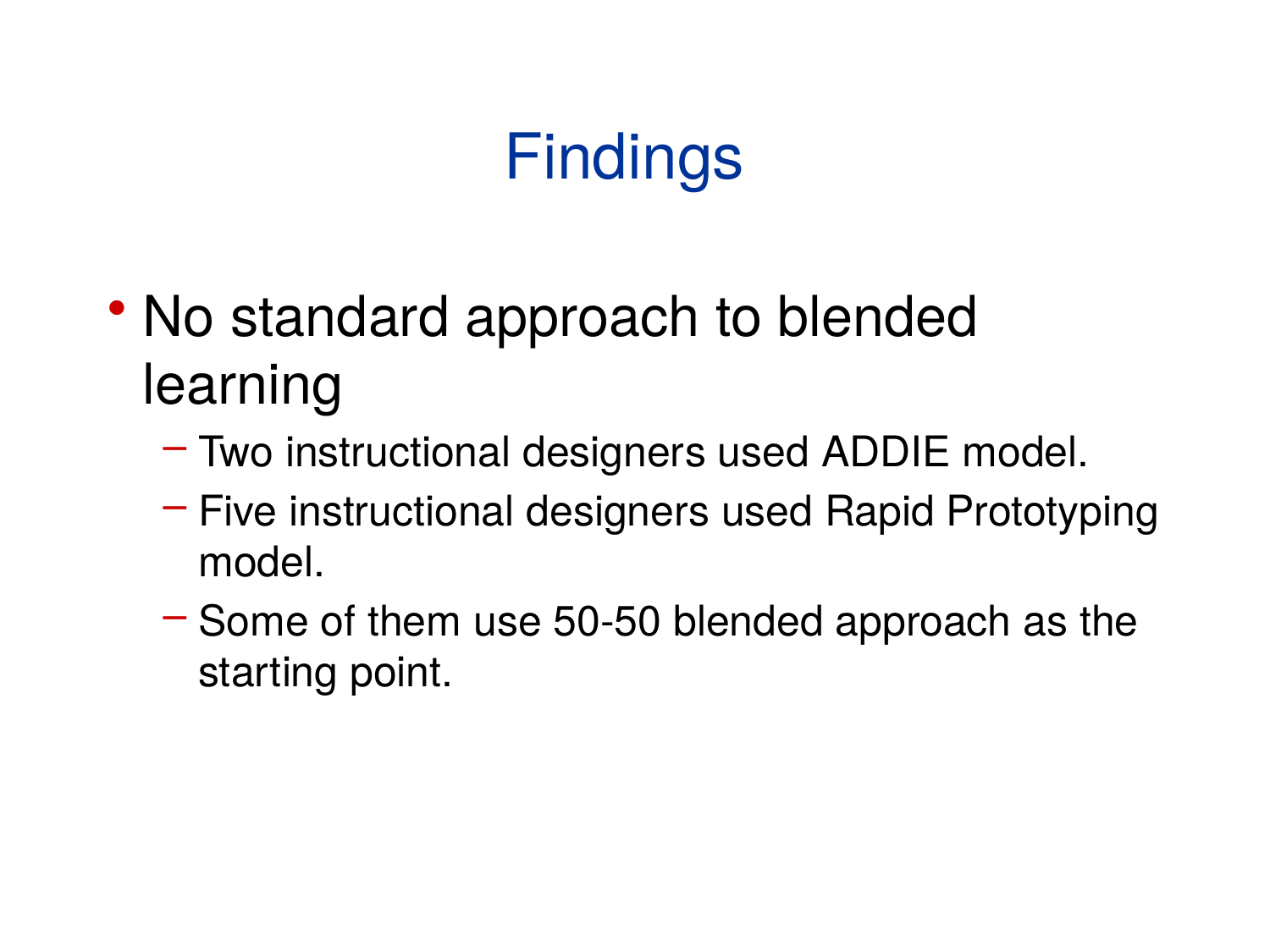

Findings

No standard approach to blended learning
Two instructional designers used ADDIE model.
Five instructional designers used Rapid Prototyping model.
Some of them use 50-50 blended approach as the starting point.